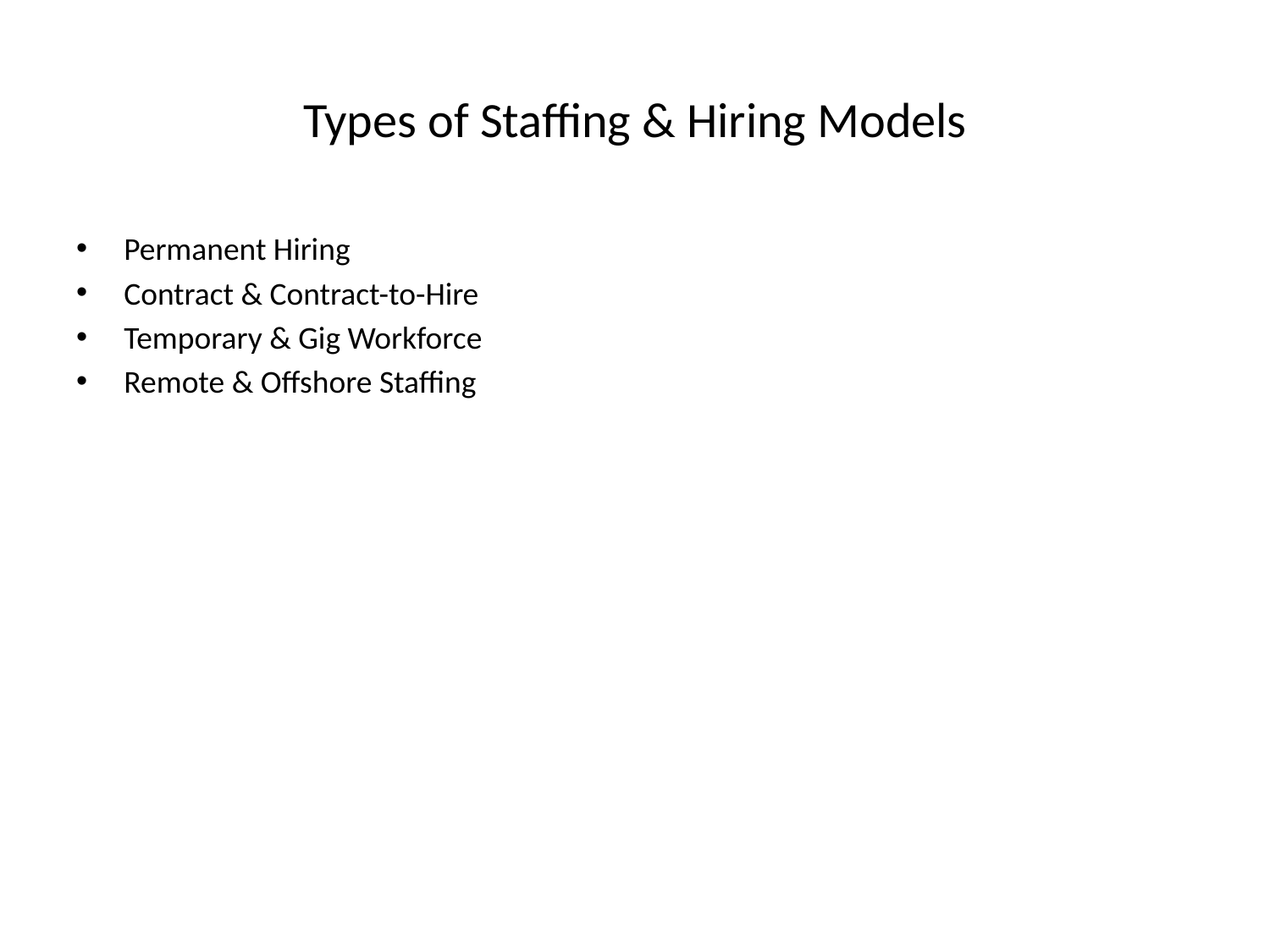

# Types of Staffing & Hiring Models
Permanent Hiring
Contract & Contract-to-Hire
Temporary & Gig Workforce
Remote & Offshore Staffing